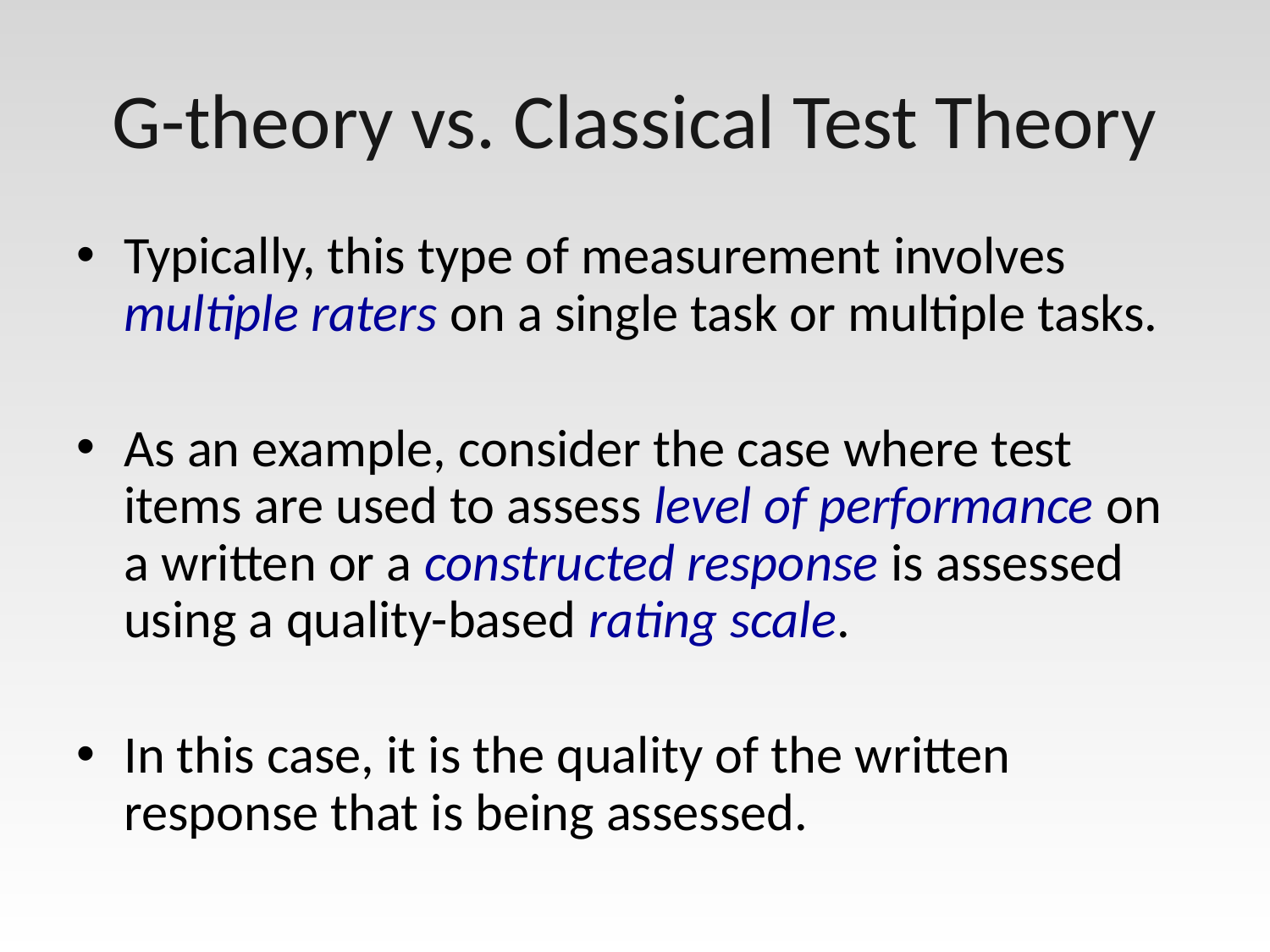

# G-theory vs. Classical Test Theory
Typically, this type of measurement involves multiple raters on a single task or multiple tasks.

As an example, consider the case where test items are used to assess level of performance on a written or a constructed response is assessed using a quality-based rating scale.

In this case, it is the quality of the written response that is being assessed.